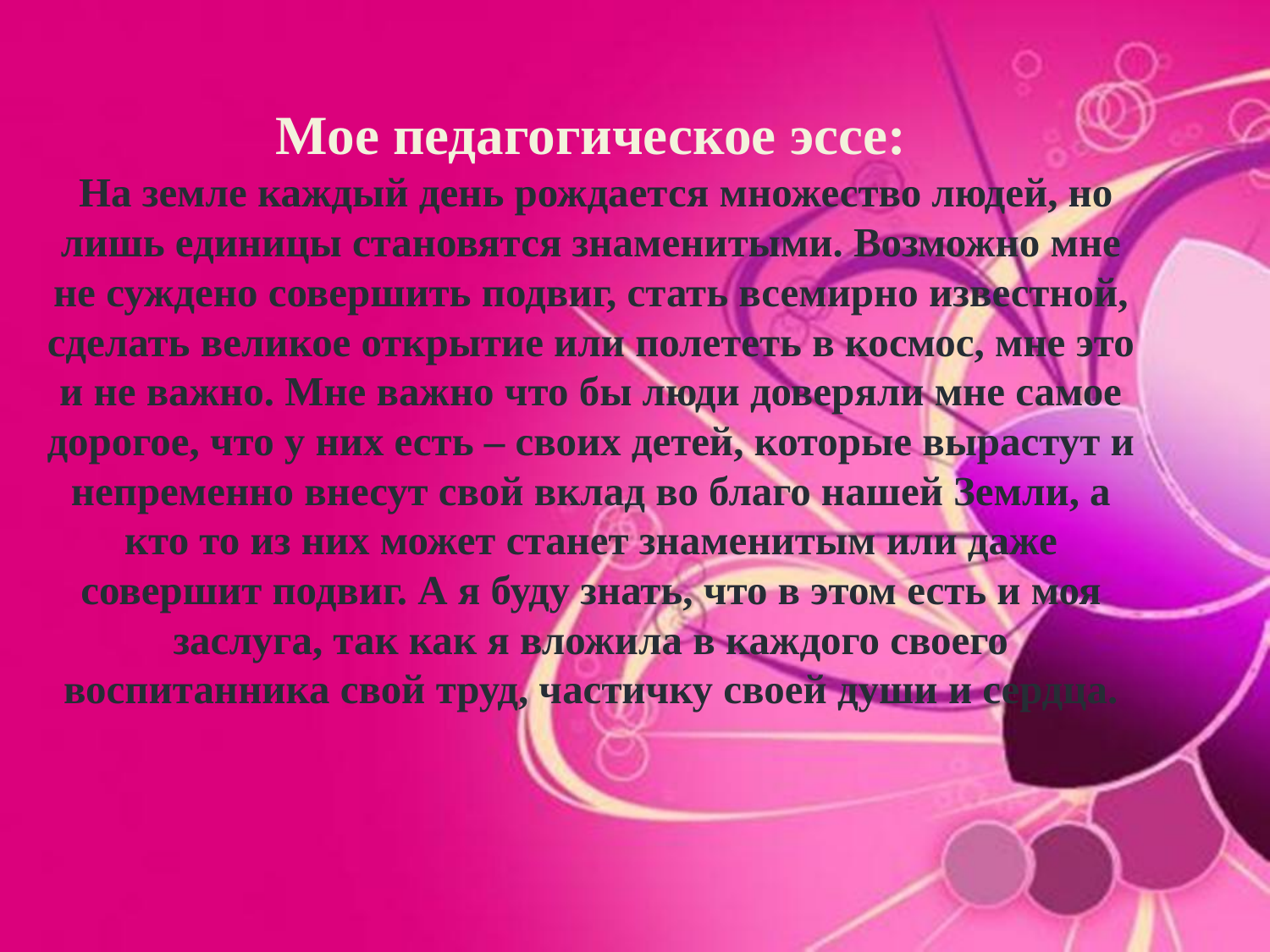

# Мое педагогическое эссе: На земле каждый день рождается множество людей, но лишь единицы становятся знаменитыми. Возможно мне не суждено совершить подвиг, стать всемирно известной, сделать великое открытие или полететь в космос, мне это и не важно. Мне важно что бы люди доверяли мне самое дорогое, что у них есть – своих детей, которые вырастут и непременно внесут свой вклад во благо нашей Земли, а кто то из них может станет знаменитым или даже совершит подвиг. А я буду знать, что в этом есть и моя заслуга, так как я вложила в каждого своего воспитанника свой труд, частичку своей души и сердца.